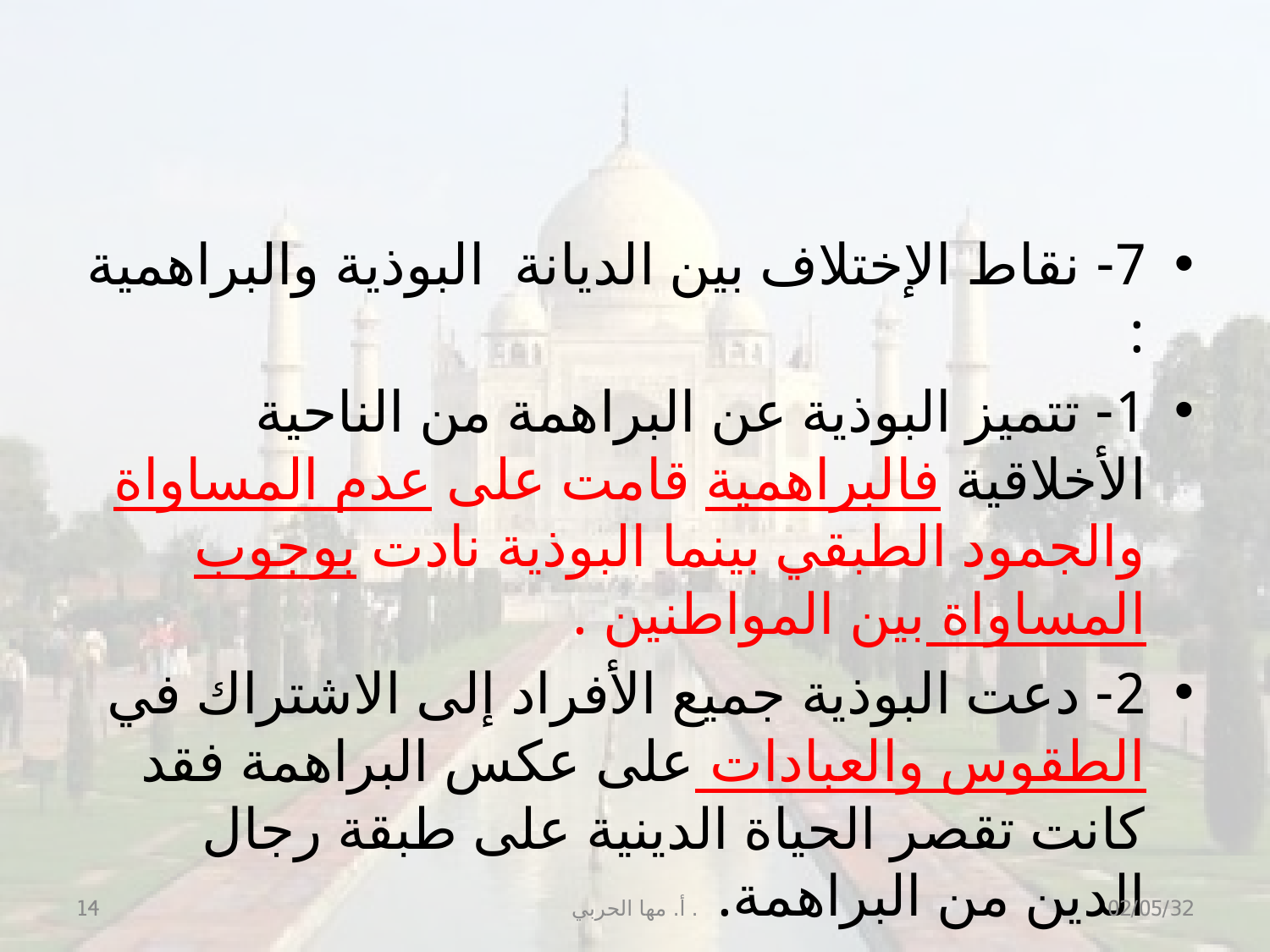

#
7- نقاط الإختلاف بين الديانة  البوذية والبراهمية :
1- تتميز البوذية عن البراهمة من الناحية الأخلاقية فالبراهمية قامت على عدم المساواة والجمود الطبقي بينما البوذية نادت بوجوب المساواة بين المواطنين .
2- دعت البوذية جميع الأفراد إلى الاشتراك في الطقوس والعبادات على عكس البراهمة فقد كانت تقصر الحياة الدينية على طبقة رجال الدين من البراهمة.

14
أ. مها الحربي .
02/05/32